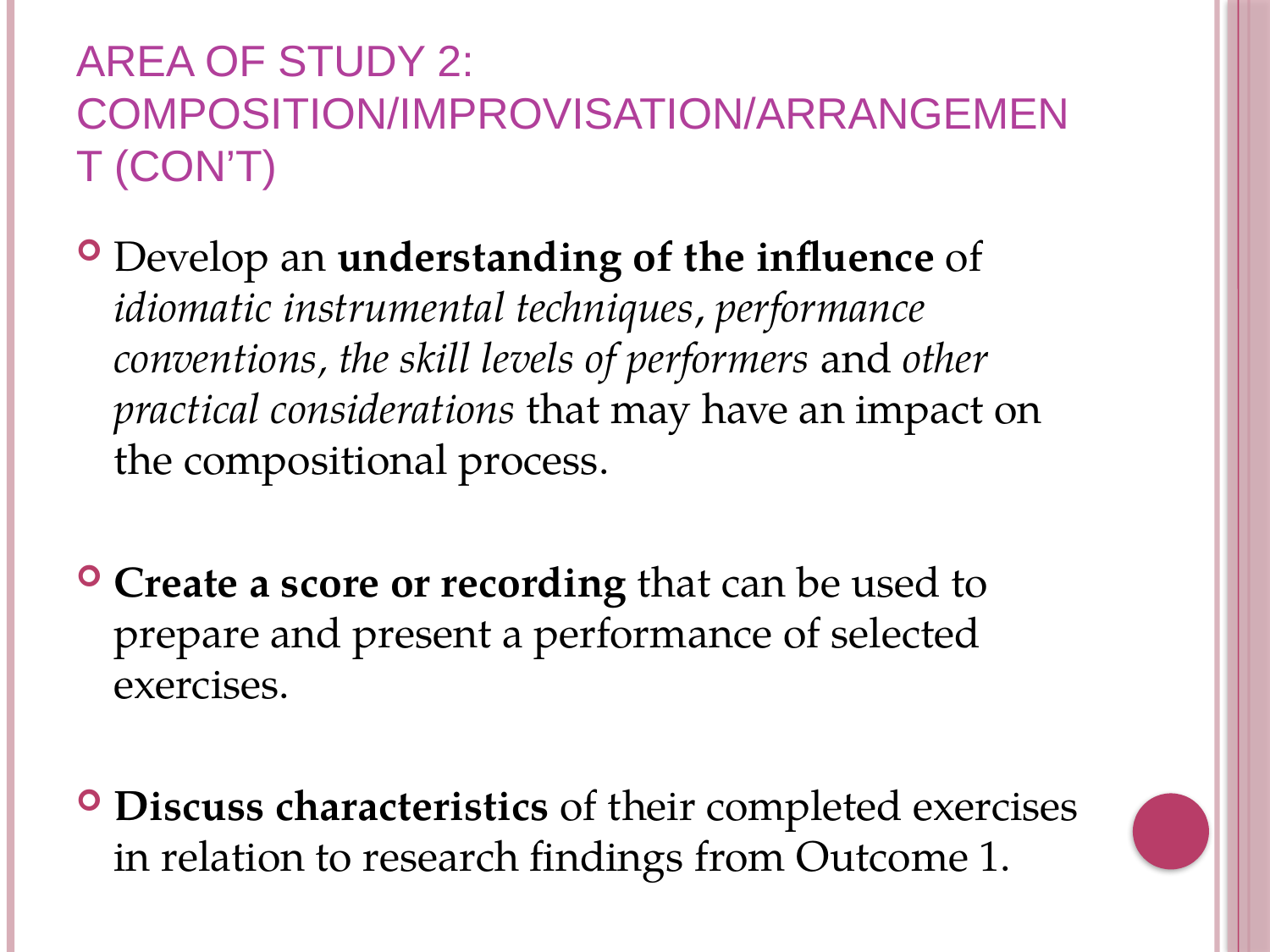

# Area of Study 2: Composition/Improvisation/Arrangement (con’t)
Develop an understanding of the influence of idiomatic instrumental techniques, performance conventions, the skill levels of performers and other practical considerations that may have an impact on the compositional process.

Create a score or recording that can be used to prepare and present a performance of selected exercises.

Discuss characteristics of their completed exercises in relation to research findings from Outcome 1.